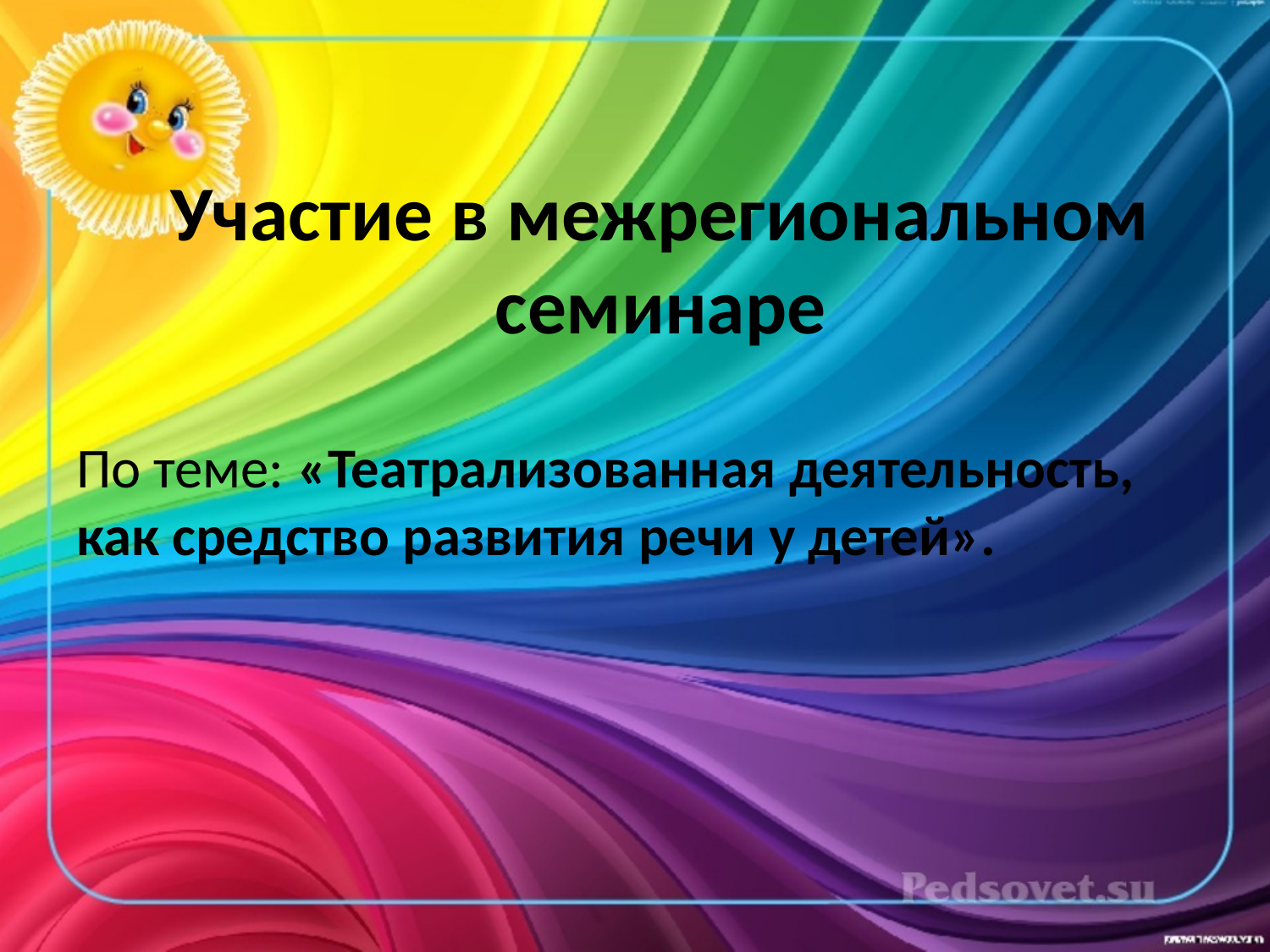

# Участие в межрегиональном семинаре

По теме: «Театрализованная деятельность, как средство развития речи у детей».